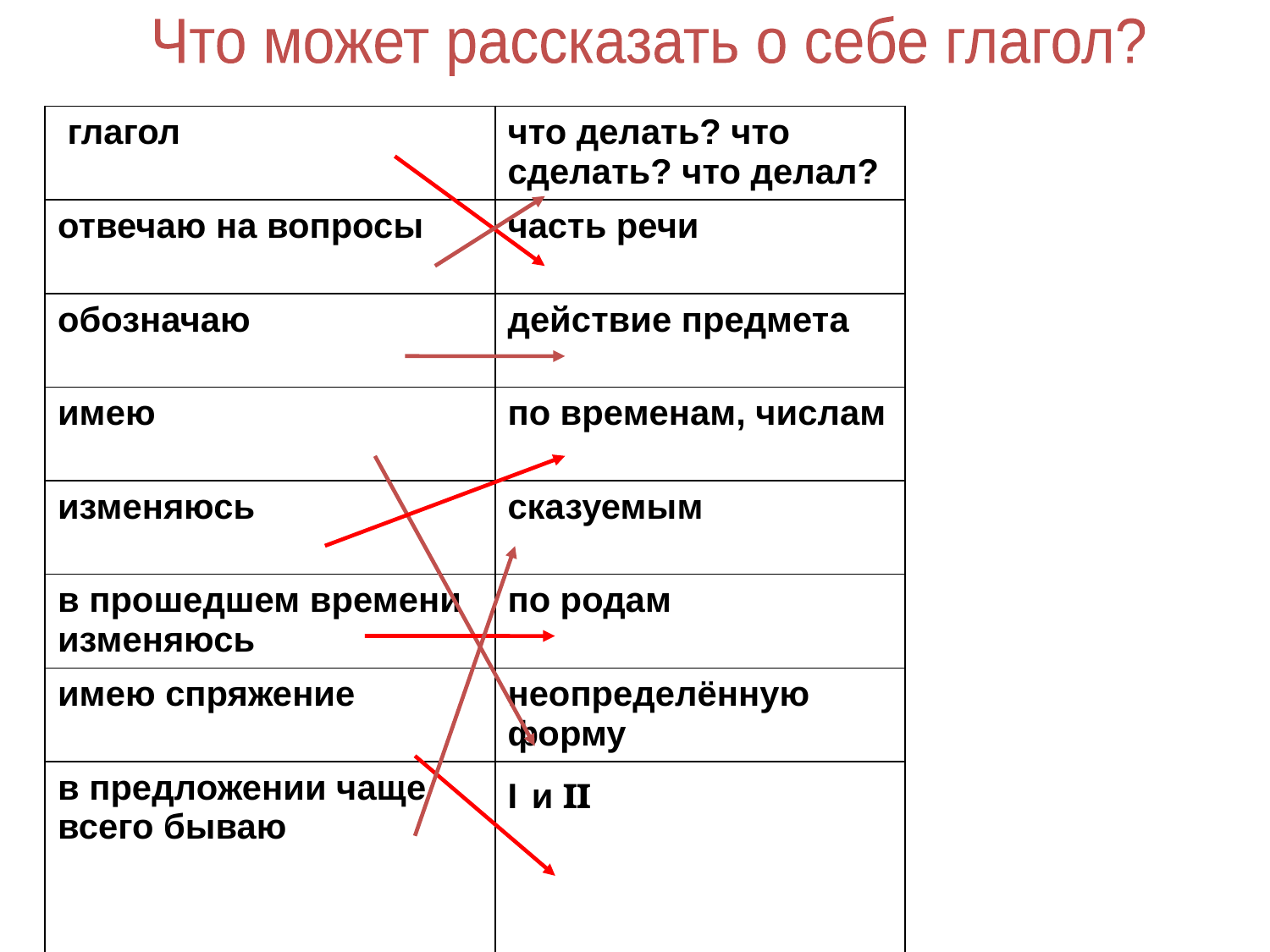

Что может рассказать о себе глагол?
| глагол | что делать? что сделать? что делал? |
| --- | --- |
| отвечаю на вопросы | часть речи |
| обозначаю | действие предмета |
| имею | по временам, числам |
| изменяюсь | сказуемым |
| в прошедшем времени изменяюсь | по родам |
| имею спряжение | неопределённую форму |
| в предложении чаще всего бываю | I и II |